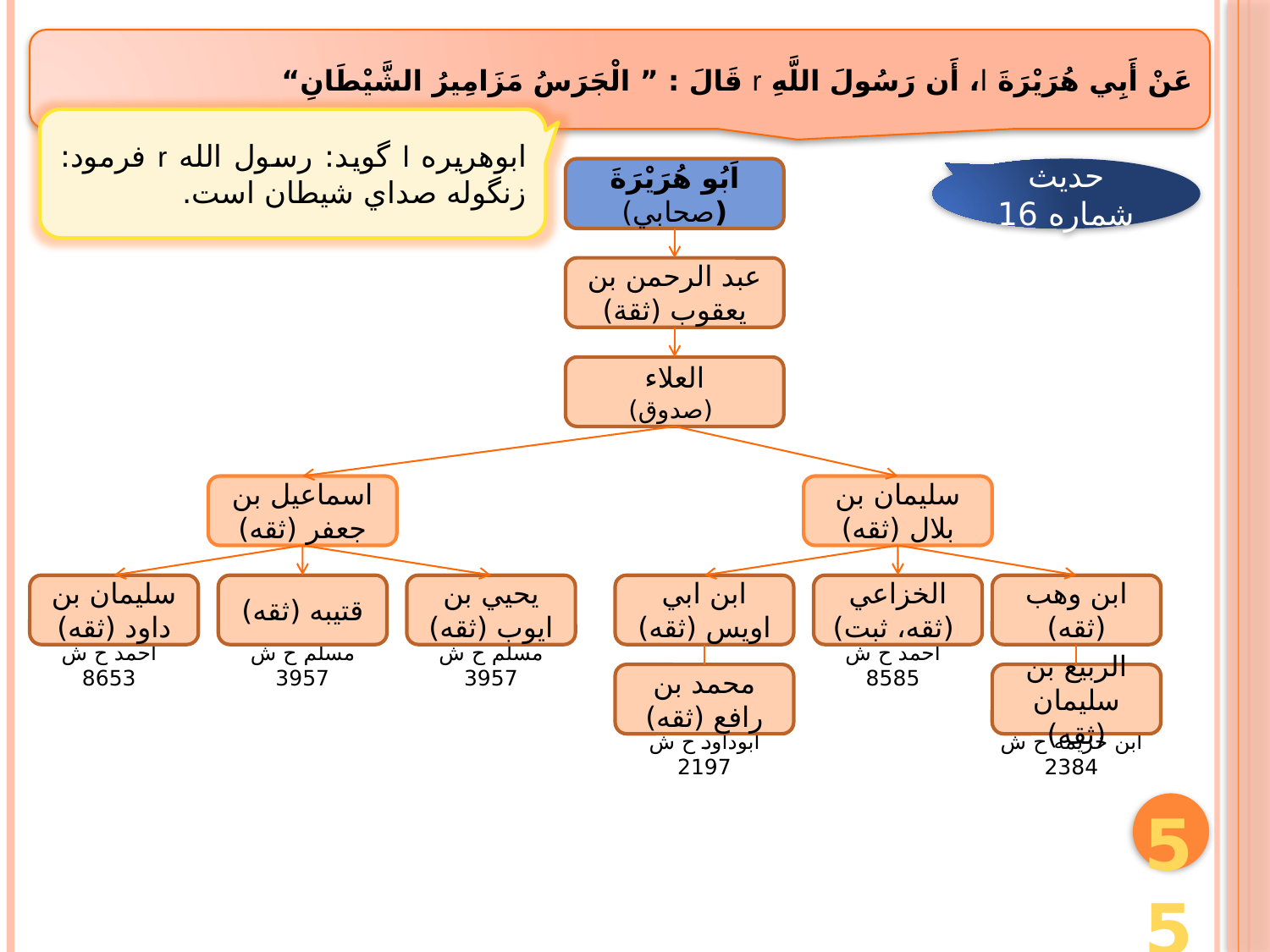

عَنْ أَبِي هُرَيْرَةَ ا، أَن رَسُولَ اللَّهِ r قَالَ : ” الْجَرَسُ مَزَامِيرُ الشَّيْطَانِ“
ابوهريره ا گويد: رسول الله r فرمود: زنگوله صداي شيطان است.
اَبُو هُرَيْرَةَ (صحابي)
حديث شماره 16
عبد الرحمن بن يعقوب (ثقة)
العلاء
 (صدوق)
اسماعيل بن جعفر (ثقه)
سليمان بن بلال (ثقه)
سليمان بن داود (ثقه)
قتيبه (ثقه)
يحيي بن ايوب (ثقه)
ابن ابي اويس (ثقه)
الخزاعي
 (ثقه، ثبت)
ابن وهب (ثقه)
احمد ح ش 8653
مسلم ح ش 3957
مسلم ح ش 3957
احمد ح ش 8585
محمد بن رافع (ثقه)
الربيع بن سليمان (ثقه)
ابوداود ح ش 2197
ابن خزيمه ح ش 2384
55